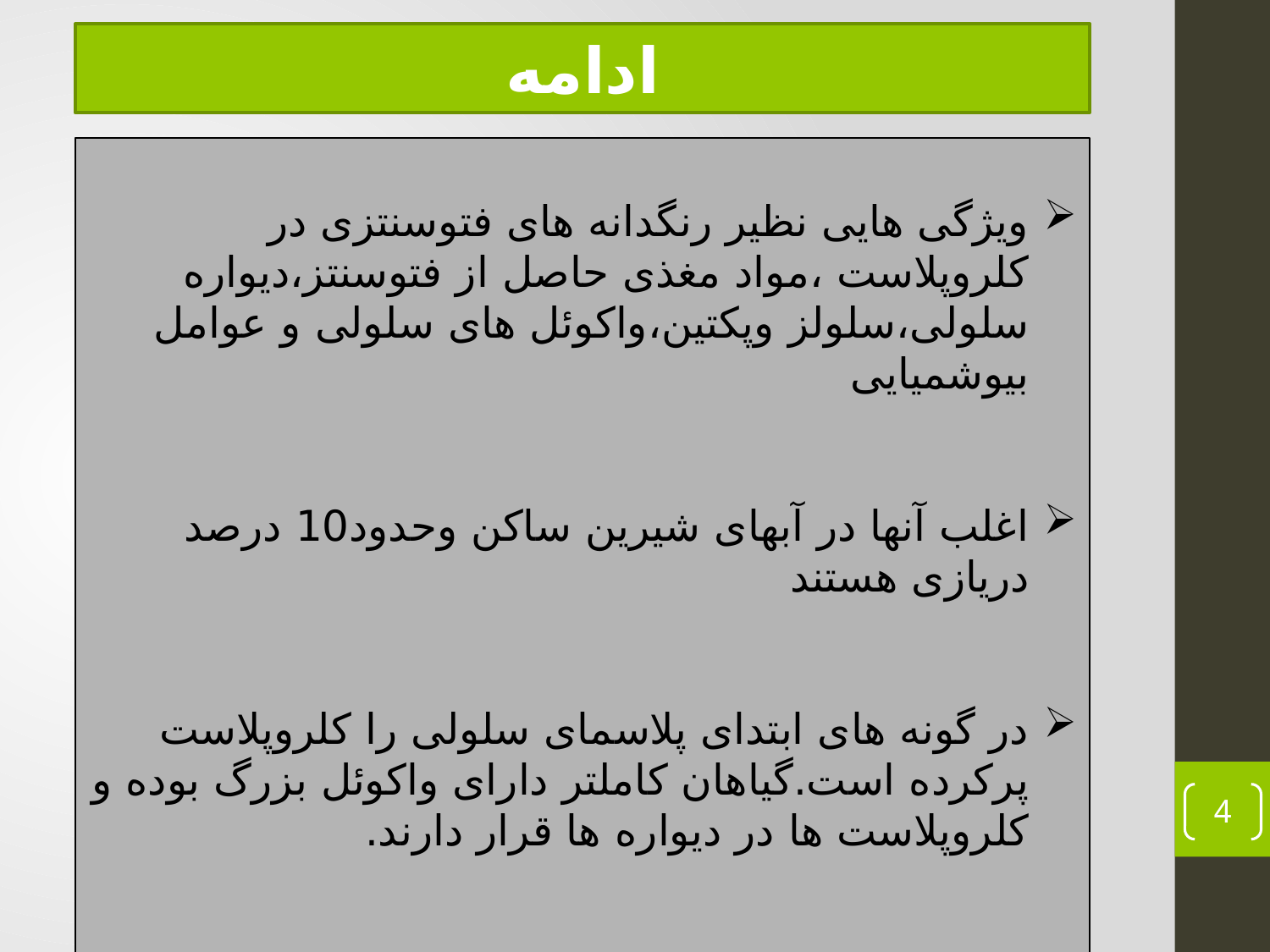

ادامه

ویژگی هایی نظیر رنگدانه های فتوسنتزی در کلروپلاست ،مواد مغذی حاصل از فتوسنتز،دیواره سلولی،سلولز وپکتین،واکوئل های سلولی و عوامل بیوشمیایی

اغلب آنها در آبهای شیرین ساکن وحدود10 درصد دریازی هستند

در گونه های ابتدای پلاسمای سلولی را کلروپلاست پرکرده است.گیاهان کاملتر دارای واکوئل بزرگ بوده و کلروپلاست ها در دیواره ها قرار دارند.

4